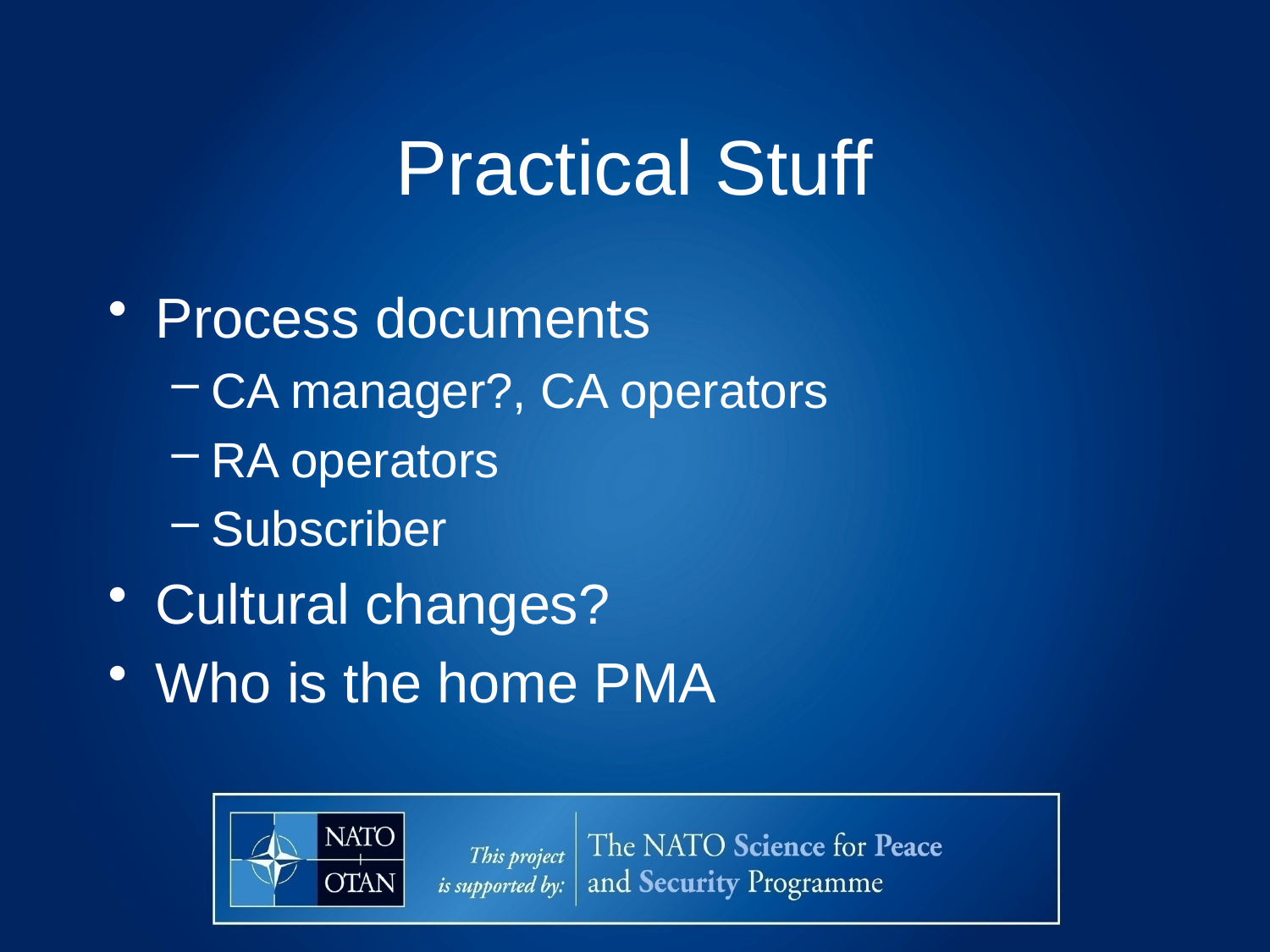

# Practical Stuff
Process documents
CA manager?, CA operators
RA operators
Subscriber
Cultural changes?
Who is the home PMA